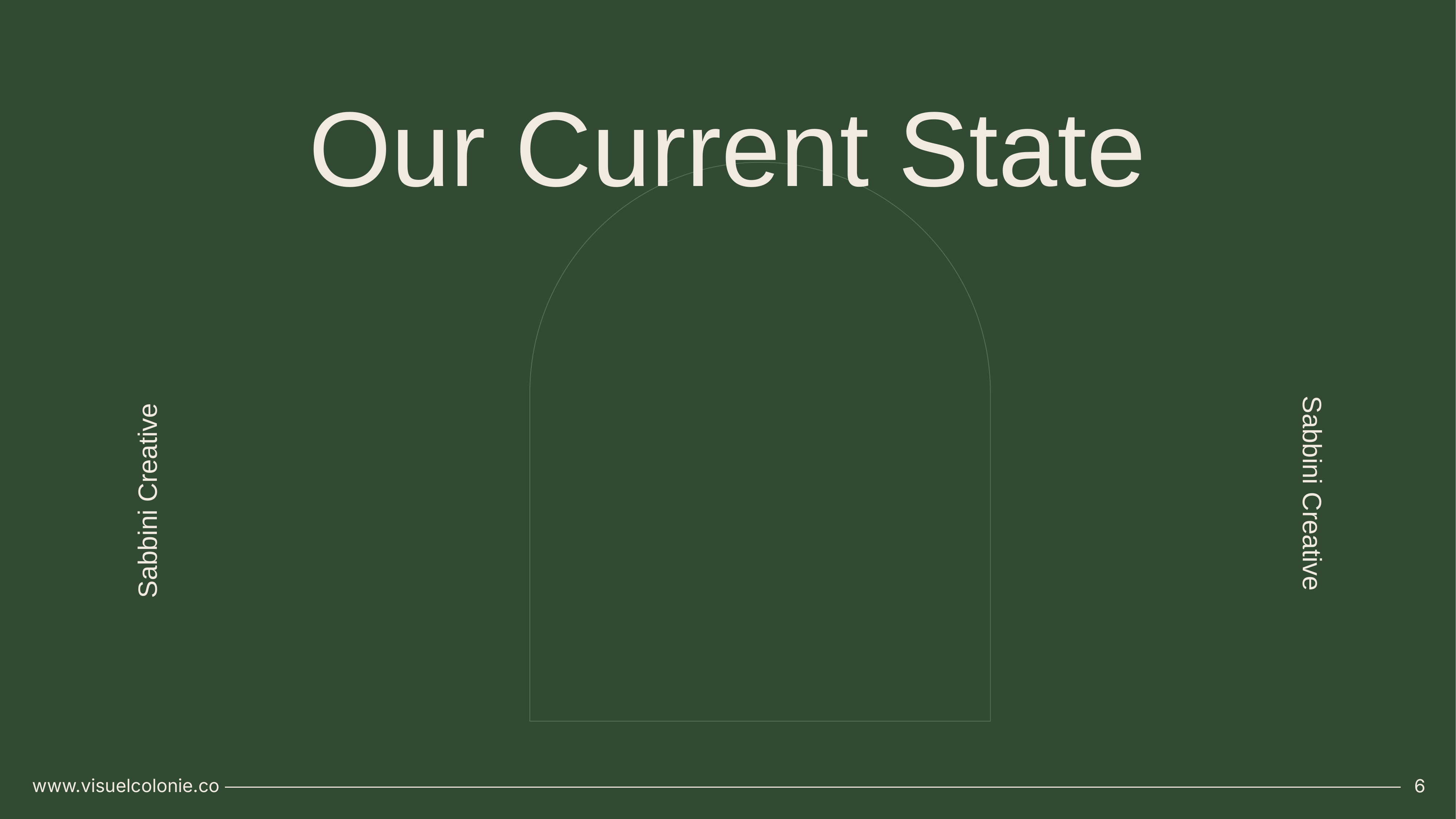

Our Current State

Sabbini Creative
Sabbini Creative
www.visuelcolonie.co
6